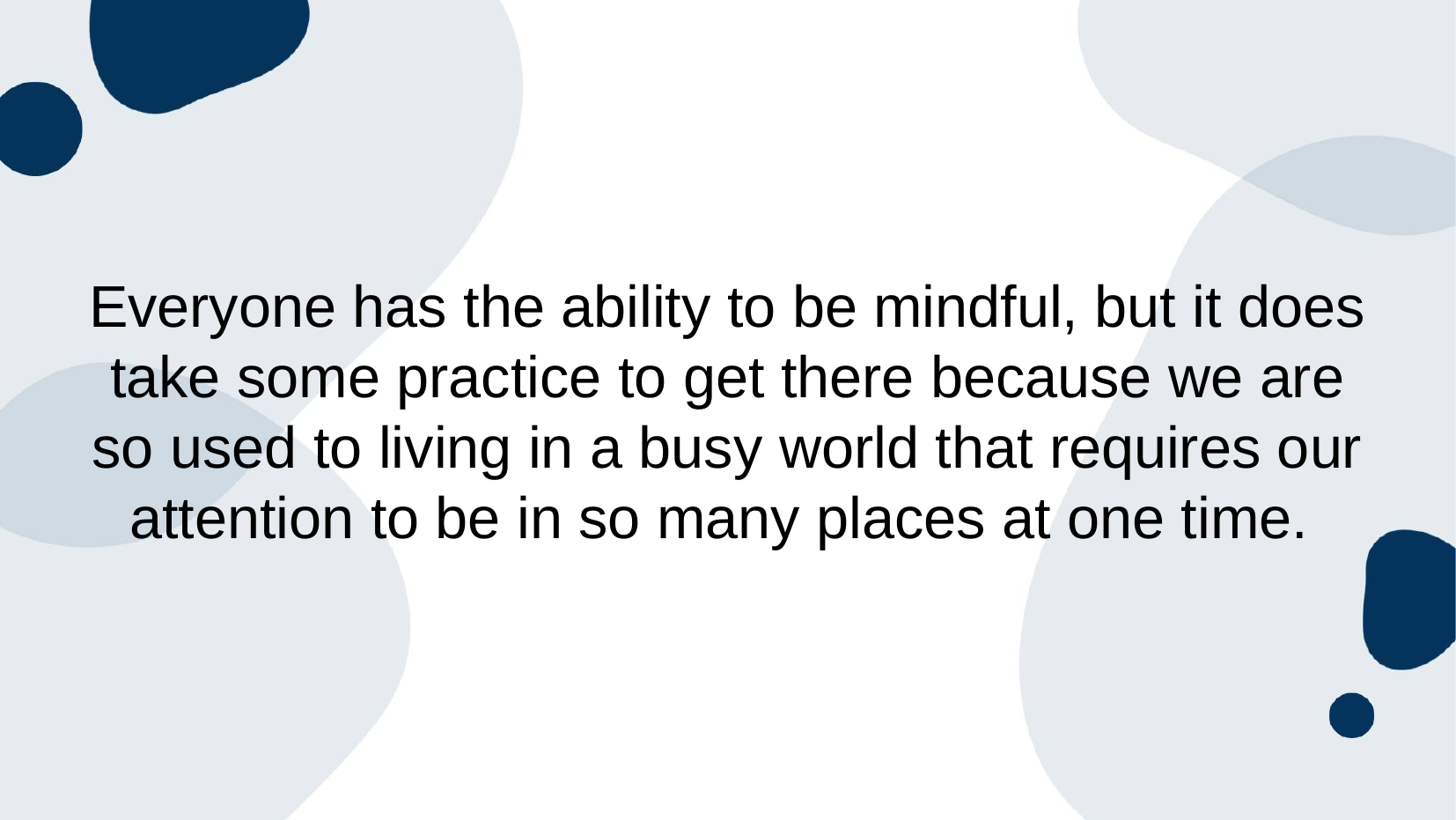

Everyone has the ability to be mindful, but it does take some practice to get there because we are so used to living in a busy world that requires our attention to be in so many places at one time.